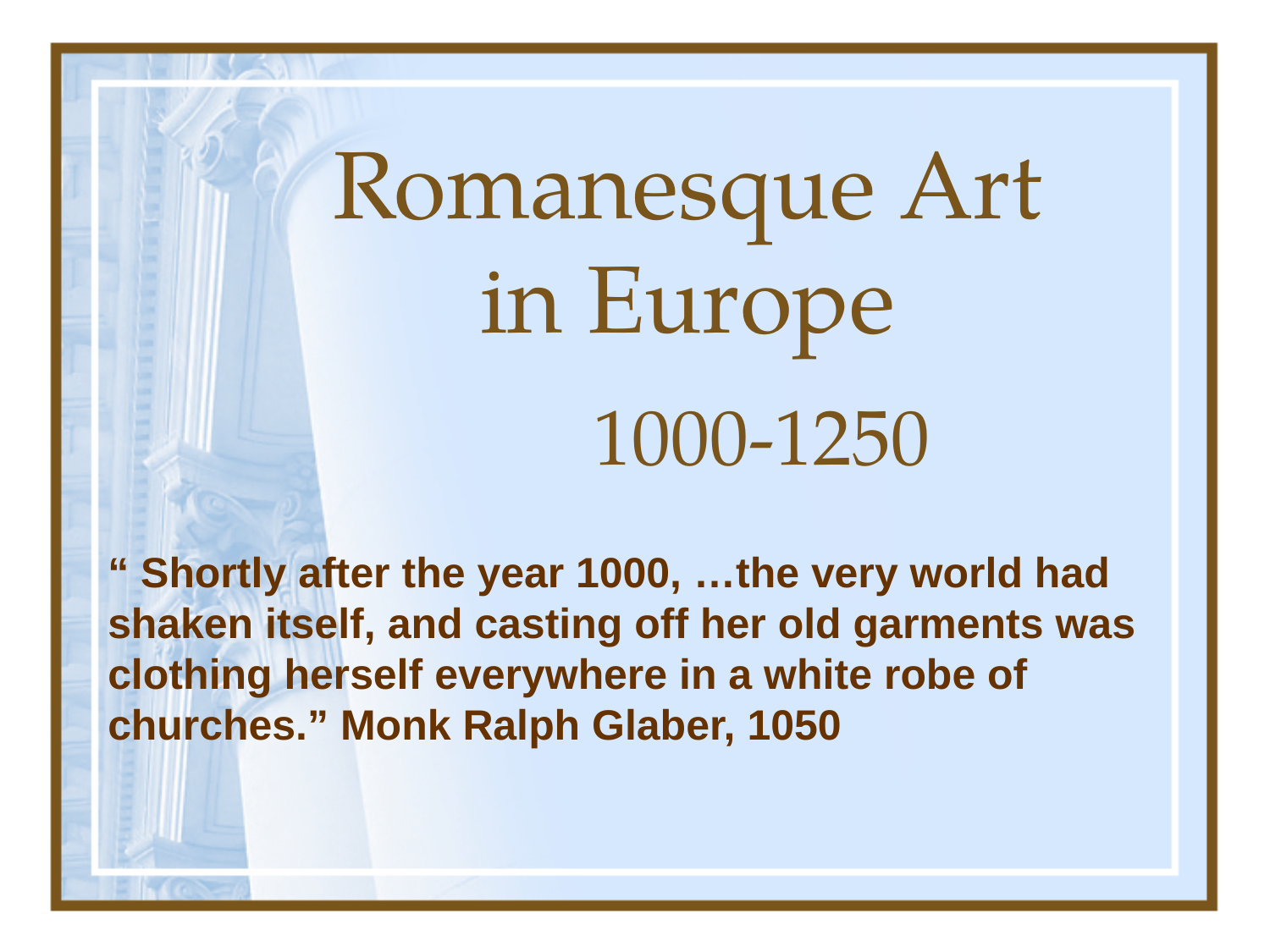

# Romanesque Art in Europe
1000-1250
“ Shortly after the year 1000, …the very world had shaken itself, and casting off her old garments was clothing herself everywhere in a white robe of churches.” Monk Ralph Glaber, 1050